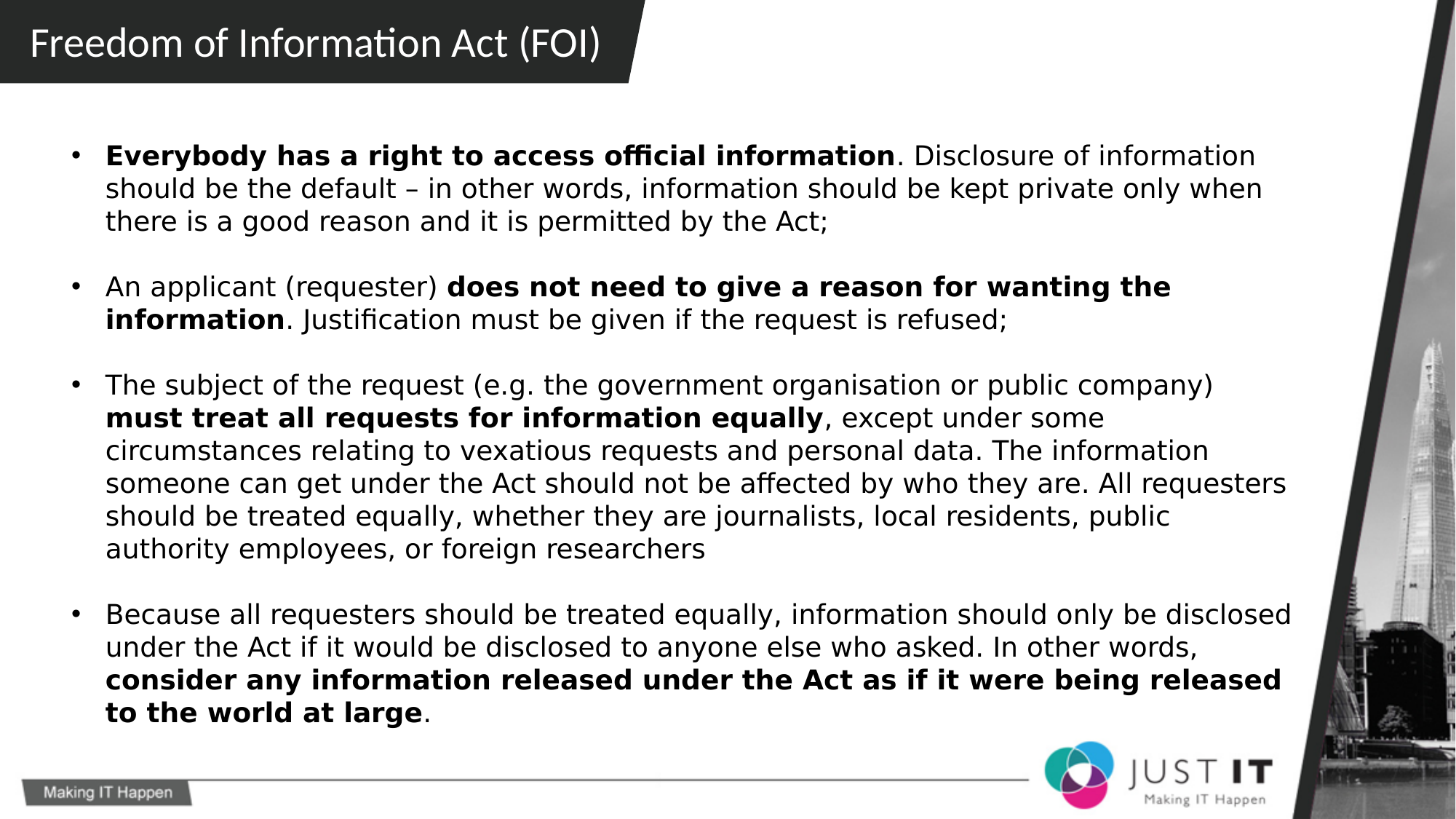

Freedom of Information Act (FOI)
Everybody has a right to access official information. Disclosure of information should be the default – in other words, information should be kept private only when there is a good reason and it is permitted by the Act;

An applicant (requester) does not need to give a reason for wanting the information. Justification must be given if the request is refused;

The subject of the request (e.g. the government organisation or public company) must treat all requests for information equally, except under some circumstances relating to vexatious requests and personal data. The information someone can get under the Act should not be affected by who they are. All requesters should be treated equally, whether they are journalists, local residents, public authority employees, or foreign researchers

Because all requesters should be treated equally, information should only be disclosed under the Act if it would be disclosed to anyone else who asked. In other words,  consider any information released under the Act as if it were being released to the world at large.